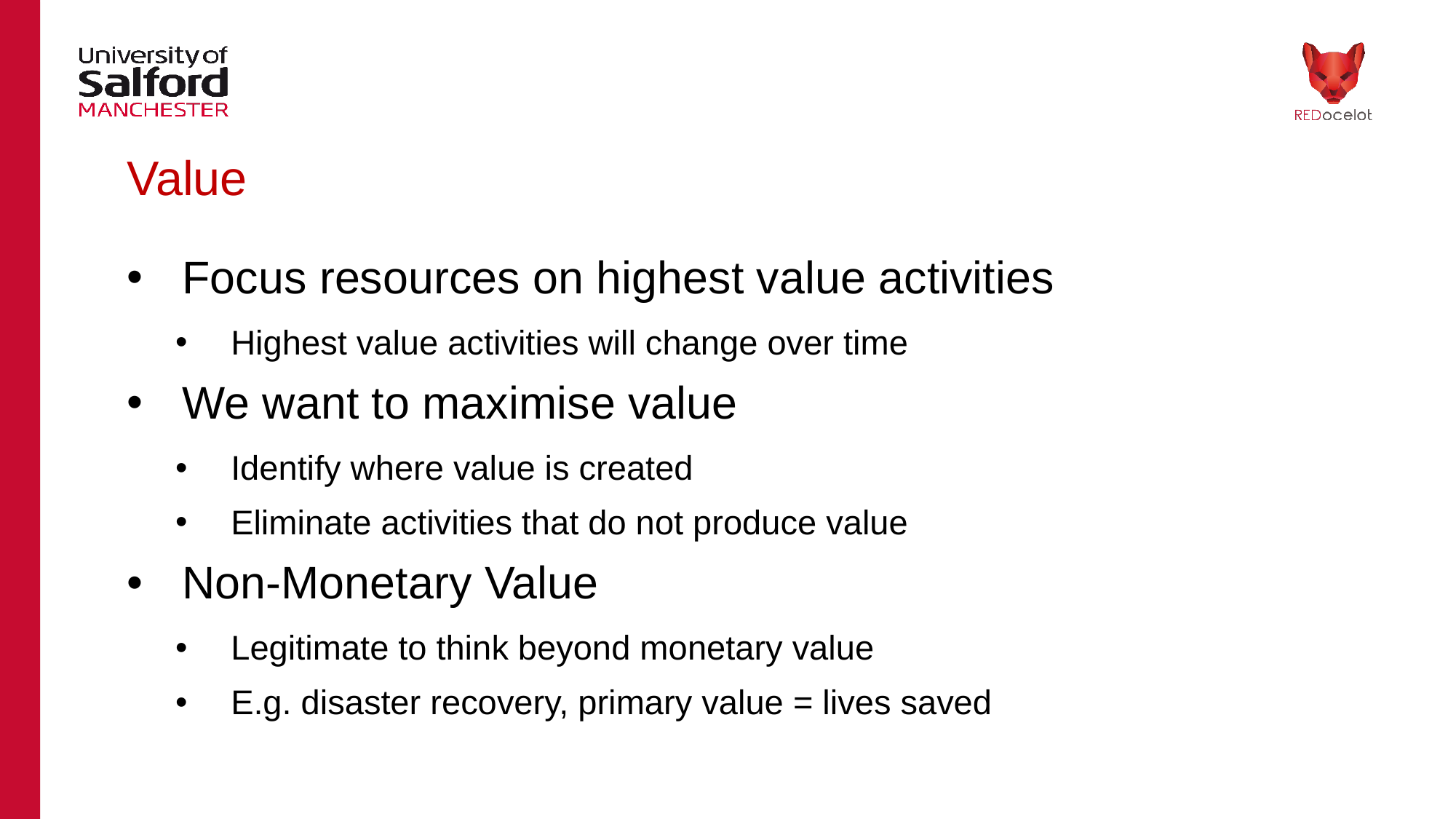

# Value
Focus resources on highest value activities
Highest value activities will change over time
We want to maximise value
Identify where value is created
Eliminate activities that do not produce value
Non-Monetary Value
Legitimate to think beyond monetary value
E.g. disaster recovery, primary value = lives saved